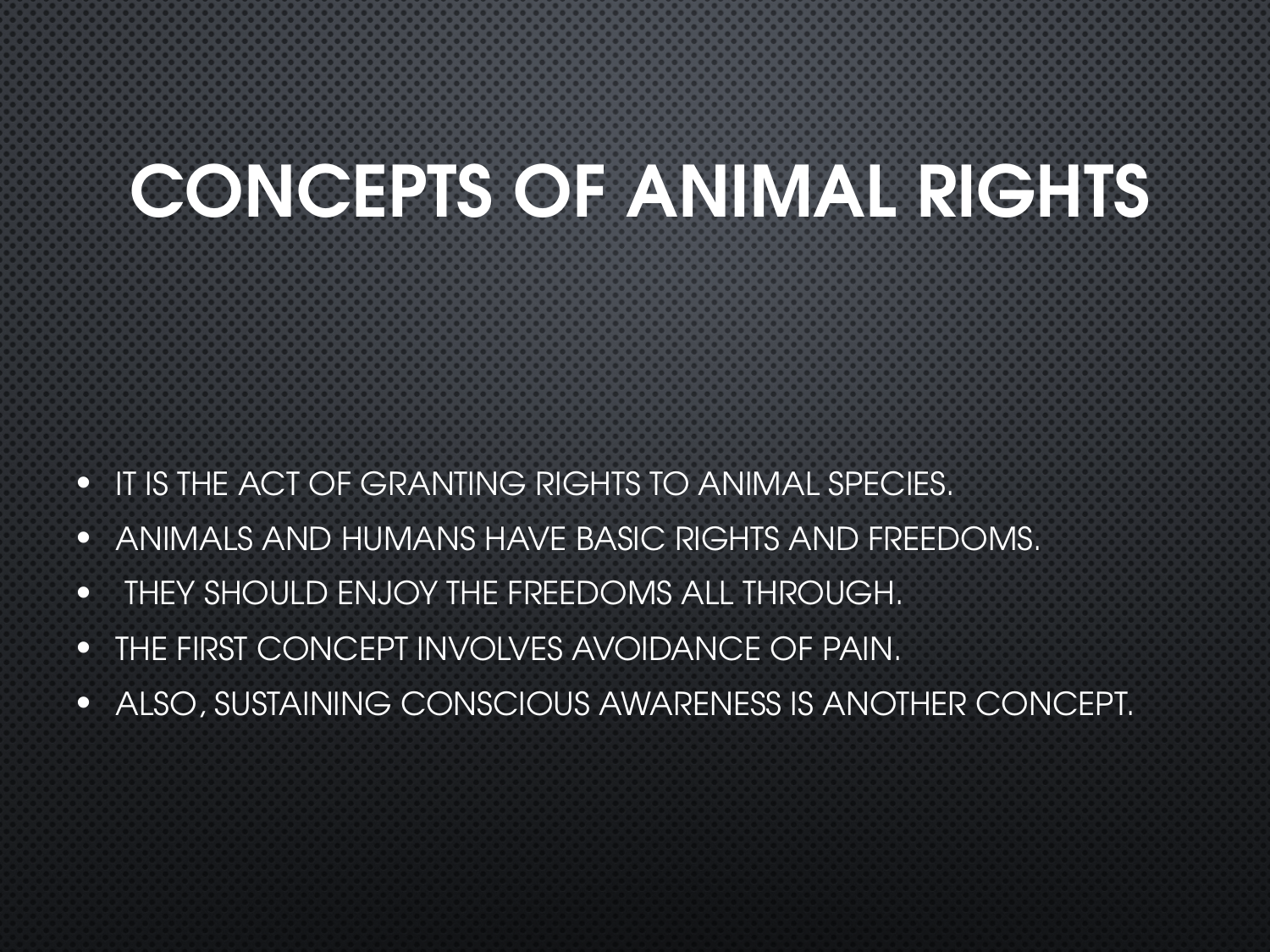

# Concepts of Animal Rights
It is the act of granting rights to animal species.
Animals and humans have basic rights and freedoms.
 They should enjoy the freedoms all through.
The first concept involves avoidance of pain.
Also, sustaining conscious awareness is another concept.